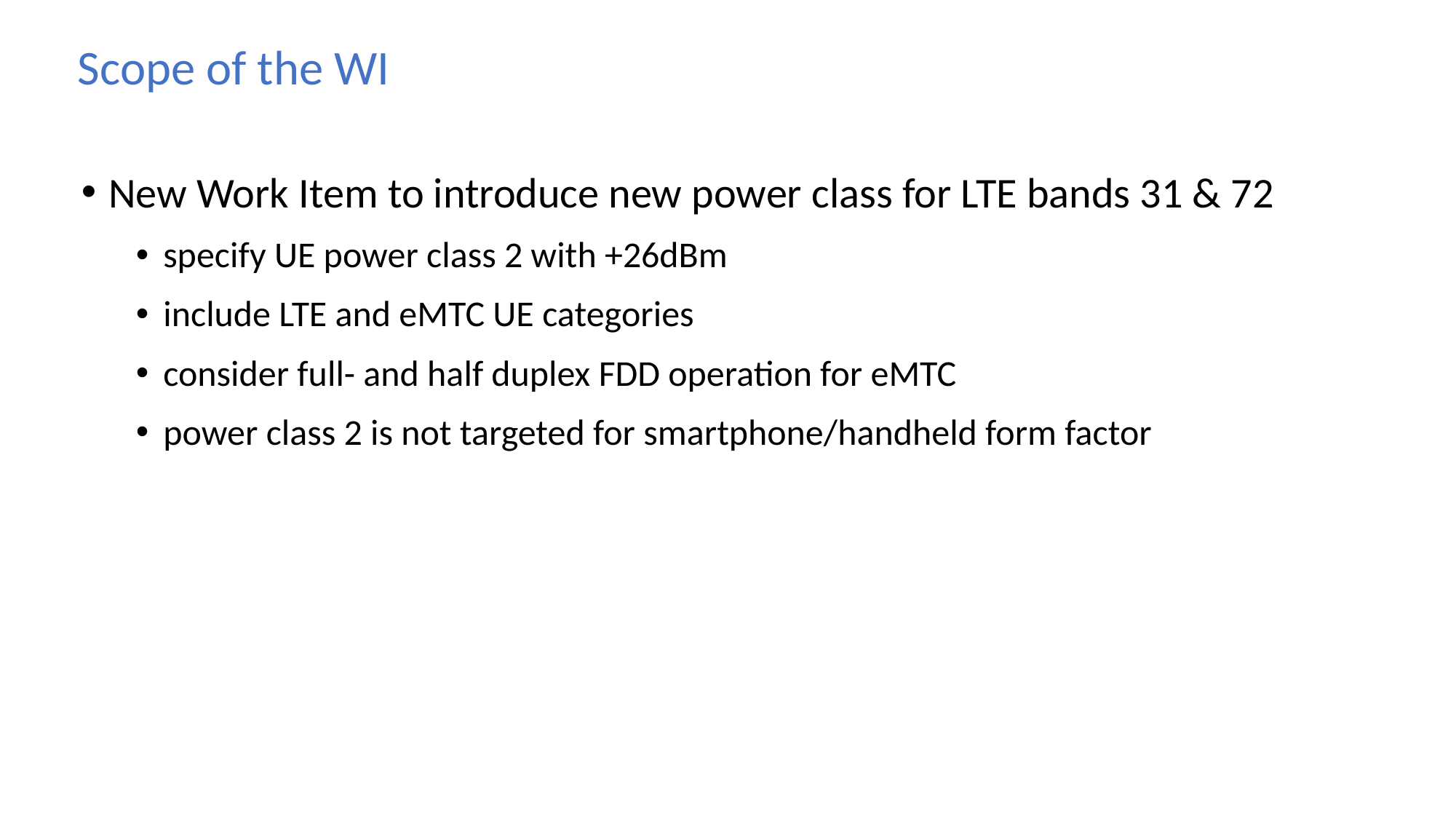

# Scope of the WI
New Work Item to introduce new power class for LTE bands 31 & 72
specify UE power class 2 with +26dBm
include LTE and eMTC UE categories
consider full- and half duplex FDD operation for eMTC
power class 2 is not targeted for smartphone/handheld form factor